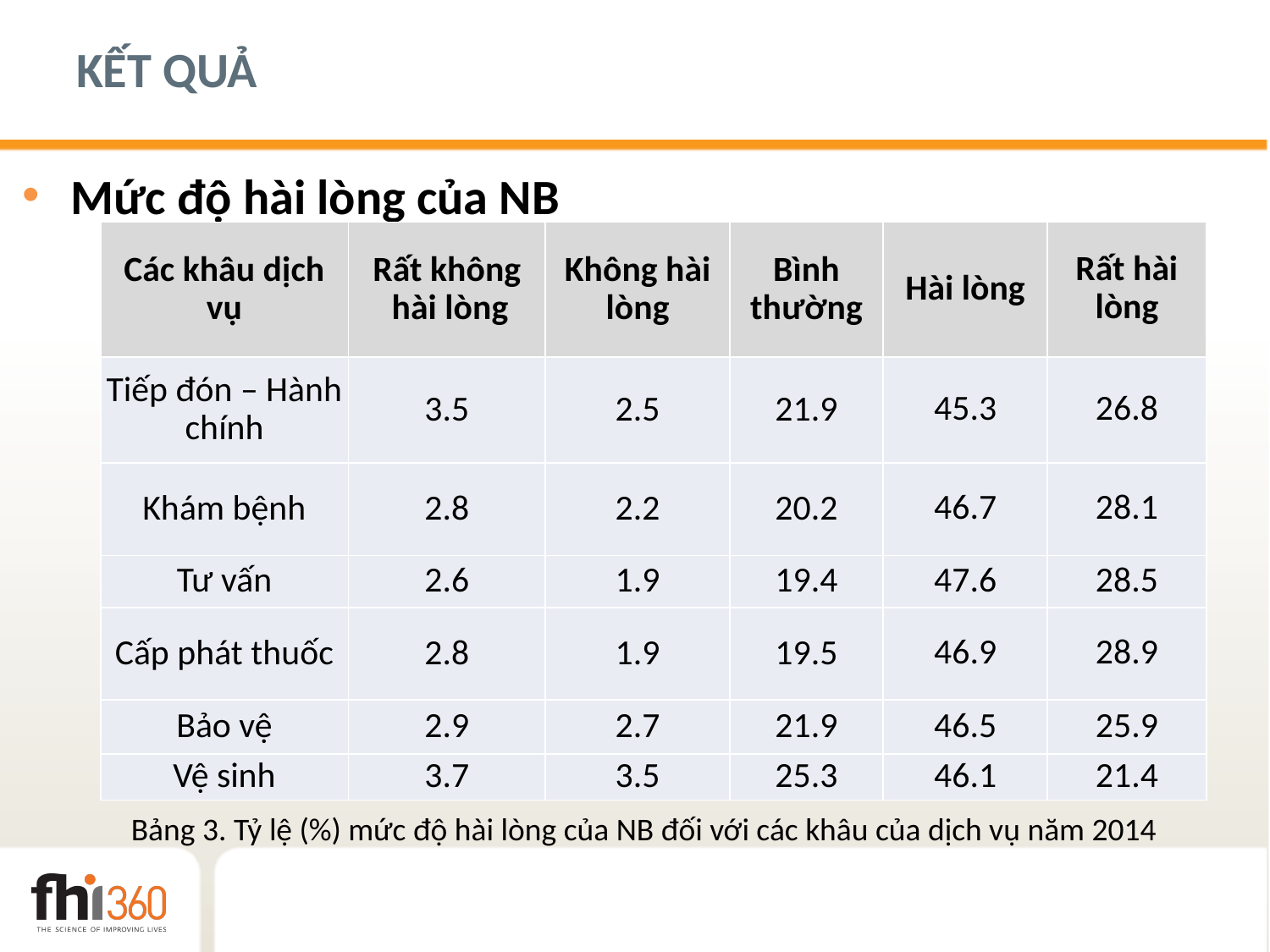

# KẾT QUẢ
Mức độ hài lòng của NB

| Các khâu dịch vụ | Rất không hài lòng | Không hài lòng | Bình thường | Hài lòng | Rất hài lòng |
| --- | --- | --- | --- | --- | --- |
| Tiếp đón – Hành chính | 3.5 | 2.5 | 21.9 | 45.3 | 26.8 |
| Khám bệnh | 2.8 | 2.2 | 20.2 | 46.7 | 28.1 |
| Tư vấn | 2.6 | 1.9 | 19.4 | 47.6 | 28.5 |
| Cấp phát thuốc | 2.8 | 1.9 | 19.5 | 46.9 | 28.9 |
| Bảo vệ | 2.9 | 2.7 | 21.9 | 46.5 | 25.9 |
| Vệ sinh | 3.7 | 3.5 | 25.3 | 46.1 | 21.4 |
Bảng 3. Tỷ lệ (%) mức độ hài lòng của NB đối với các khâu của dịch vụ năm 2014